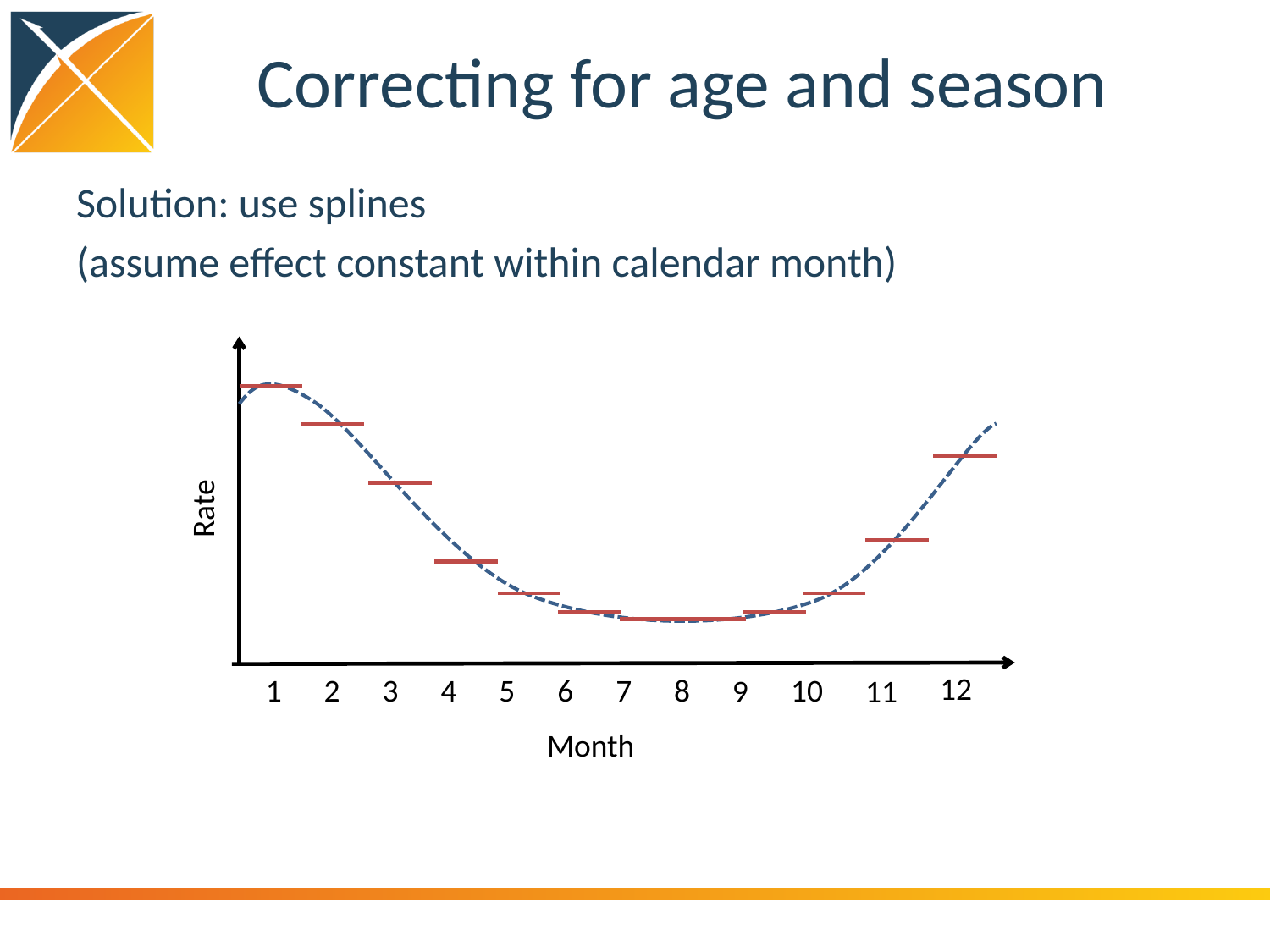

# Correcting for age and season
Solution: use splines
(assume effect constant within calendar month)

Rate
12
1
2
3
4
5
6
7
8
10
9
11
Month